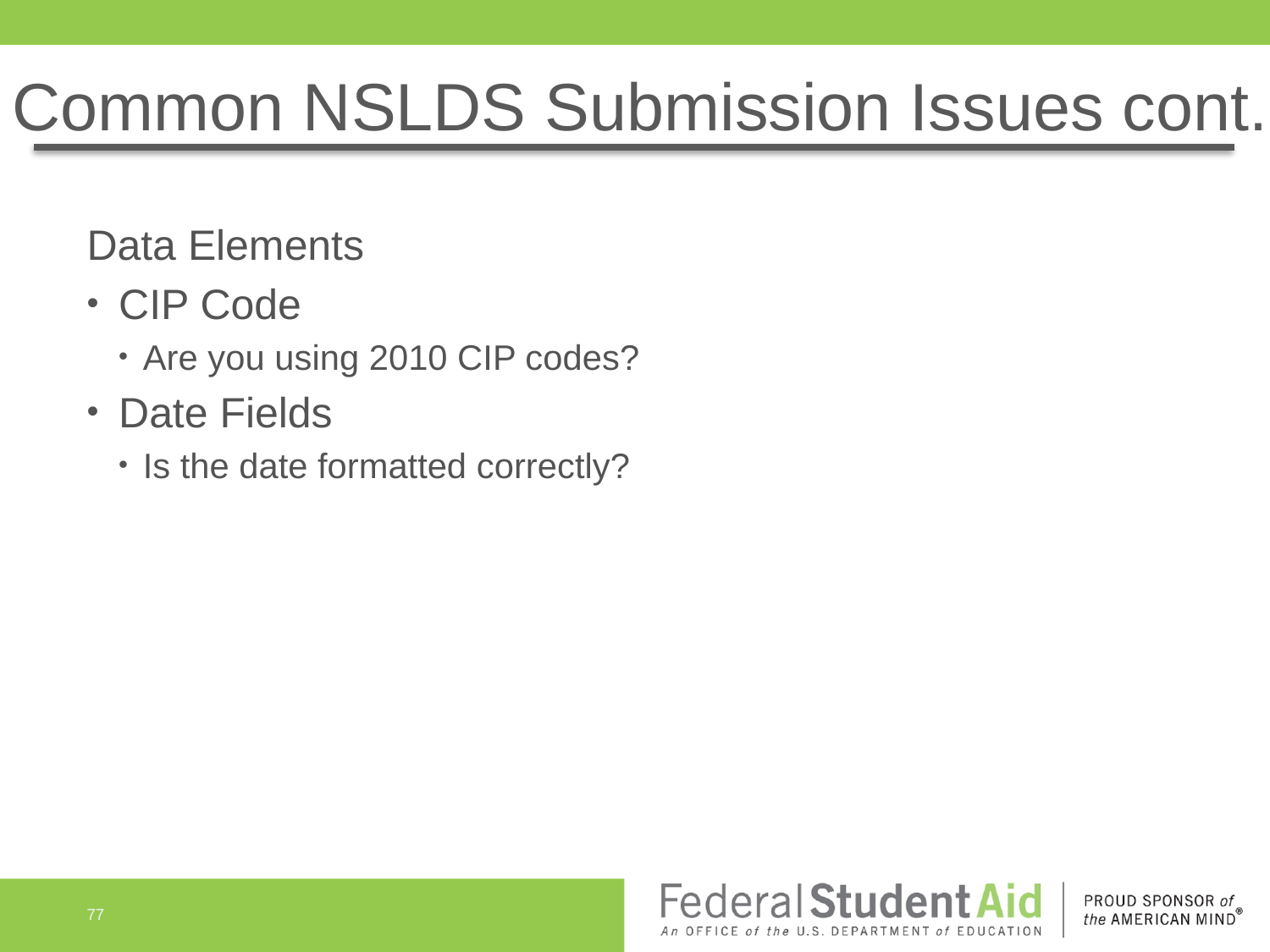

# Common NSLDS Submission Issues cont.
Data Elements
CIP Code
Are you using 2010 CIP codes?
Date Fields
Is the date formatted correctly?
77